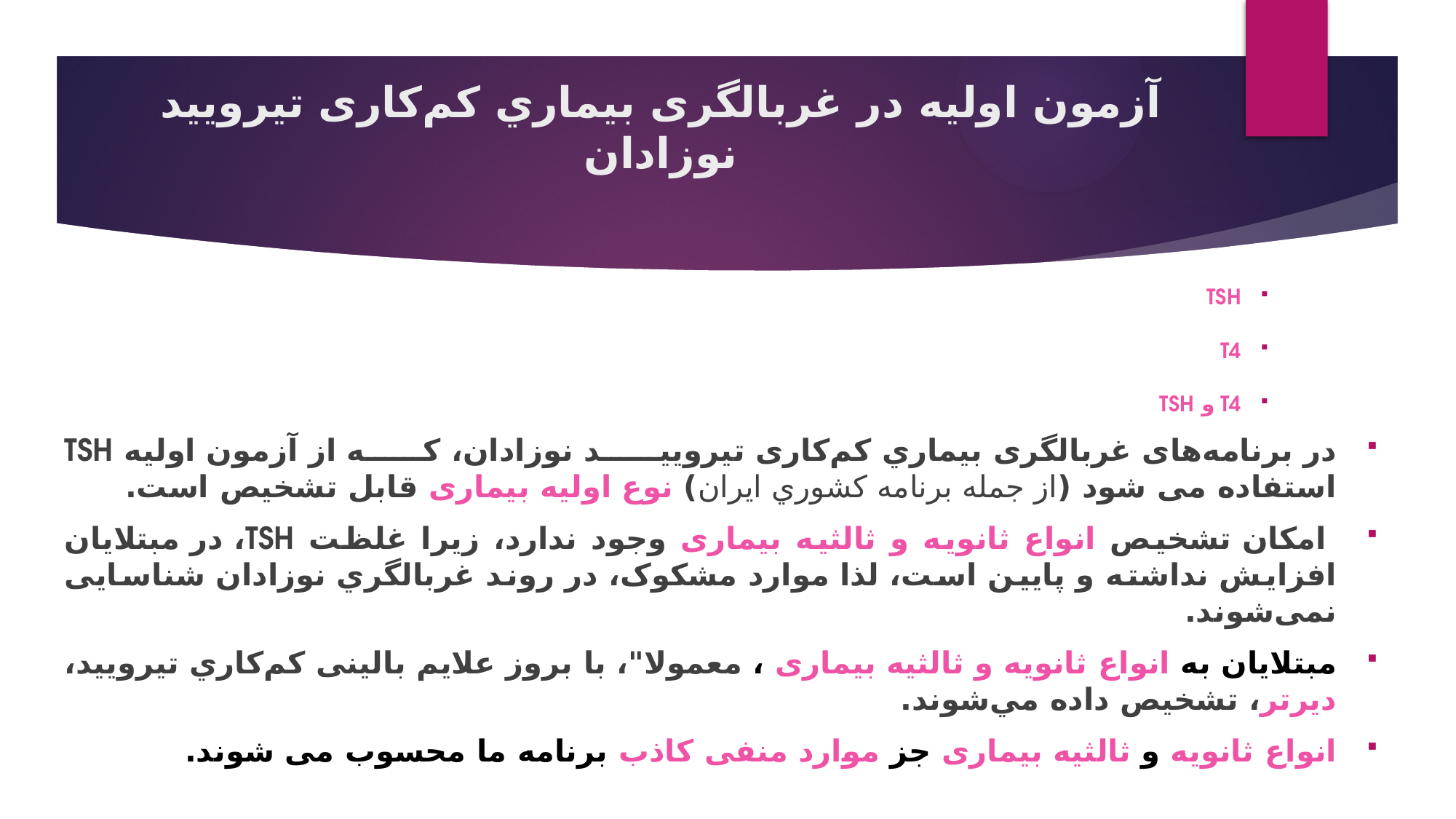

# آزمون اولیه در غربالگری بيماري کم‌کاری تیرویید نوزادان
TSH
T4
T4 و TSH
در برنامه‌های غربالگری بيماري کم‌کاری تیرویید نوزادان، که از آزمون اولیه TSH استفاده می شود (از جمله برنامه كشوري ایران) نوع اولیه بیماری قابل تشخیص است.
 امکان تشخیص انواع ثانویه و ثالثیه بیماری وجود ندارد، زیرا غلظت TSH، در مبتلایان افزایش نداشته و پایین است، لذا موارد مشکوک، در روند غربالگري نوزادان ‌شناسایی نمی‌شوند.
مبتلایان به انواع ثانویه و ثالثیه بیماری ، معمولا"، با بروز علايم بالینی كم‌كاري تيروييد، ديرتر، تشخيص داده مي‌شوند.
انواع ثانویه و ثالثیه بیماری جز موارد منفی کاذب برنامه ما محسوب می شوند.